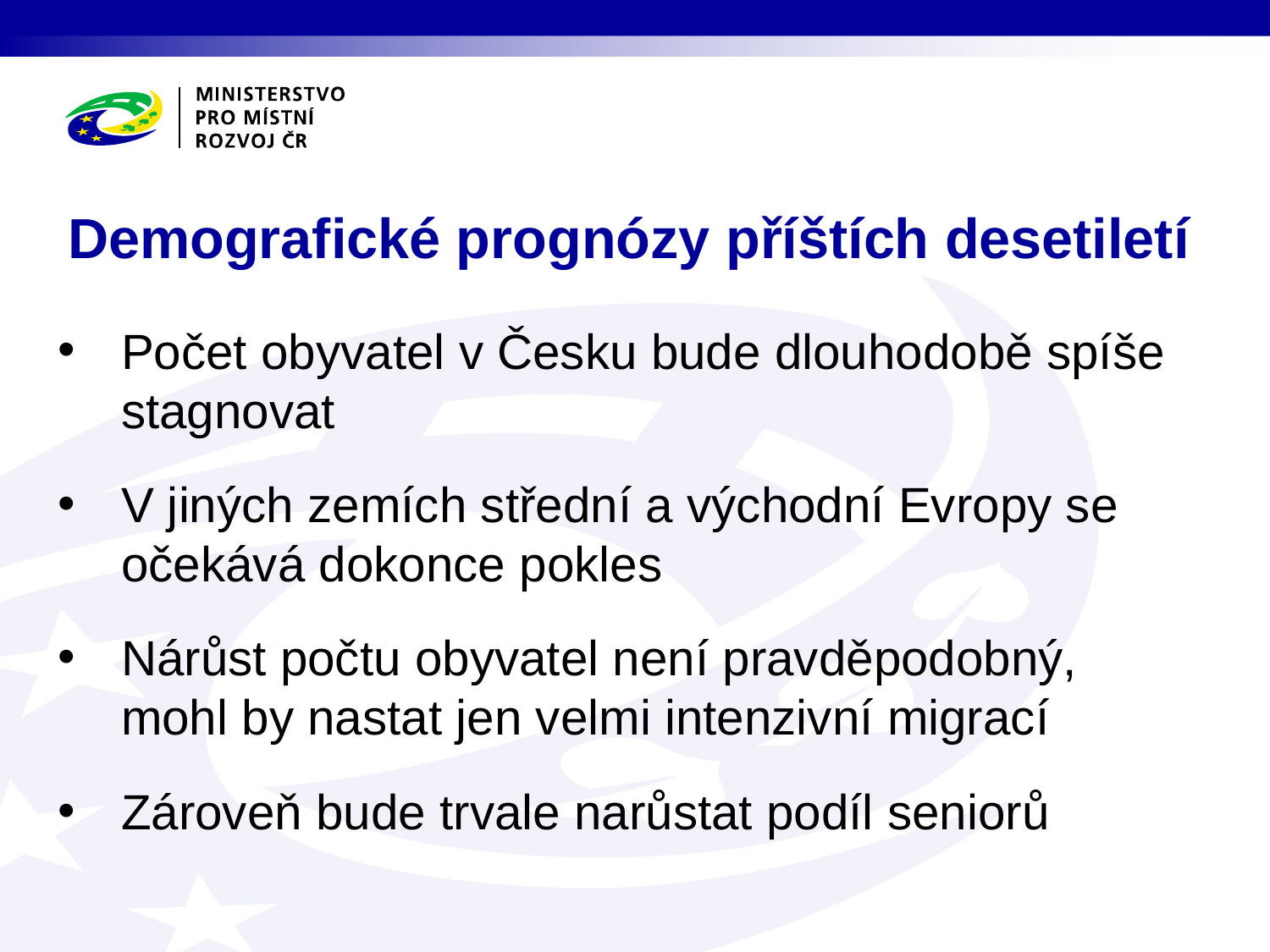

# Demografické prognózy příštích desetiletí
Počet obyvatel v Česku bude dlouhodobě spíše stagnovat
V jiných zemích střední a východní Evropy se očekává dokonce pokles
Nárůst počtu obyvatel není pravděpodobný, mohl by nastat jen velmi intenzivní migrací
Zároveň bude trvale narůstat podíl seniorů